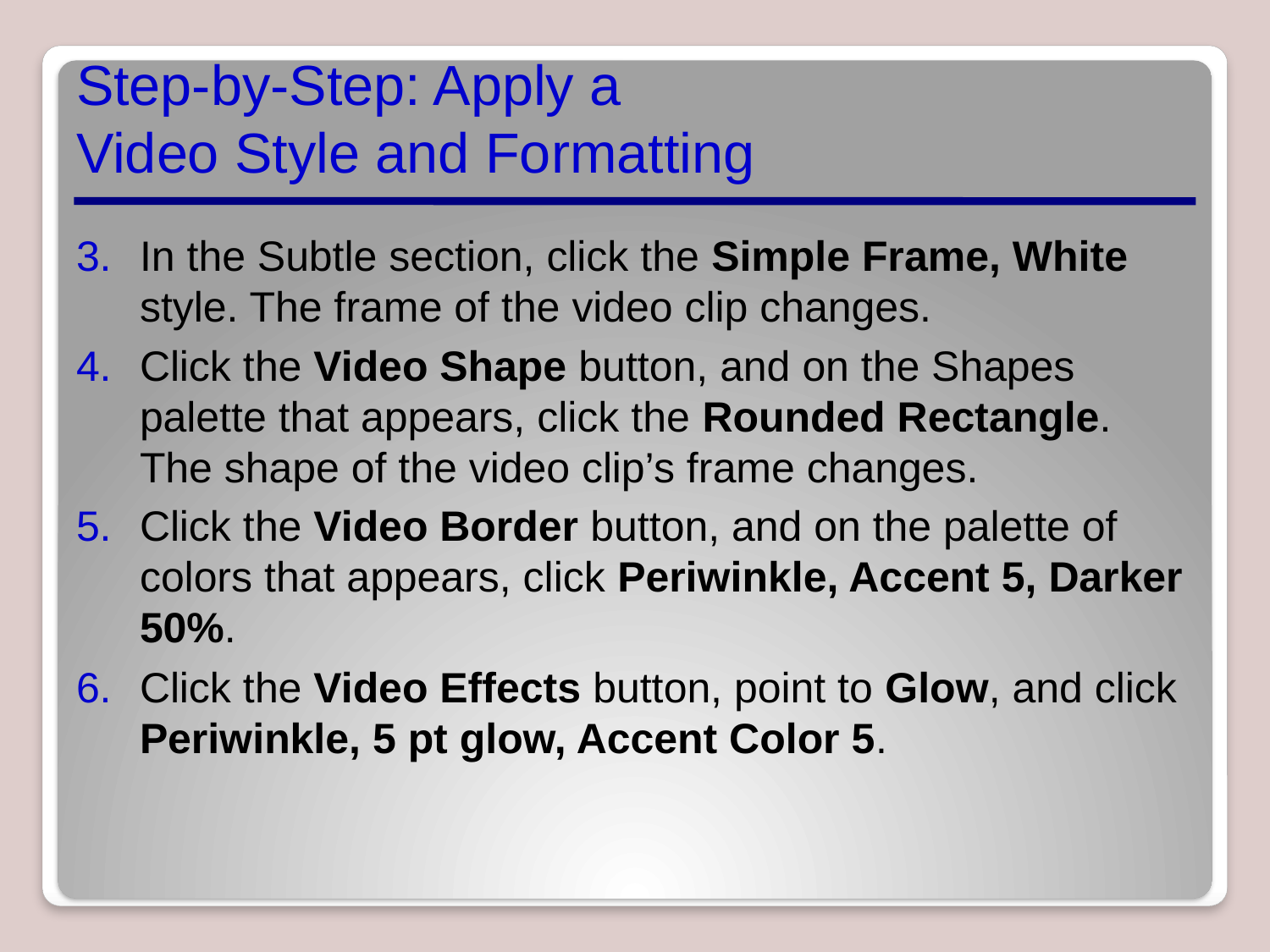

# Step-by-Step: Apply a Video Style and Formatting
In the Subtle section, click the Simple Frame, White style. The frame of the video clip changes.
Click the Video Shape button, and on the Shapes palette that appears, click the Rounded Rectangle. The shape of the video clip’s frame changes.
Click the Video Border button, and on the palette of colors that appears, click Periwinkle, Accent 5, Darker 50%.
Click the Video Effects button, point to Glow, and click Periwinkle, 5 pt glow, Accent Color 5.